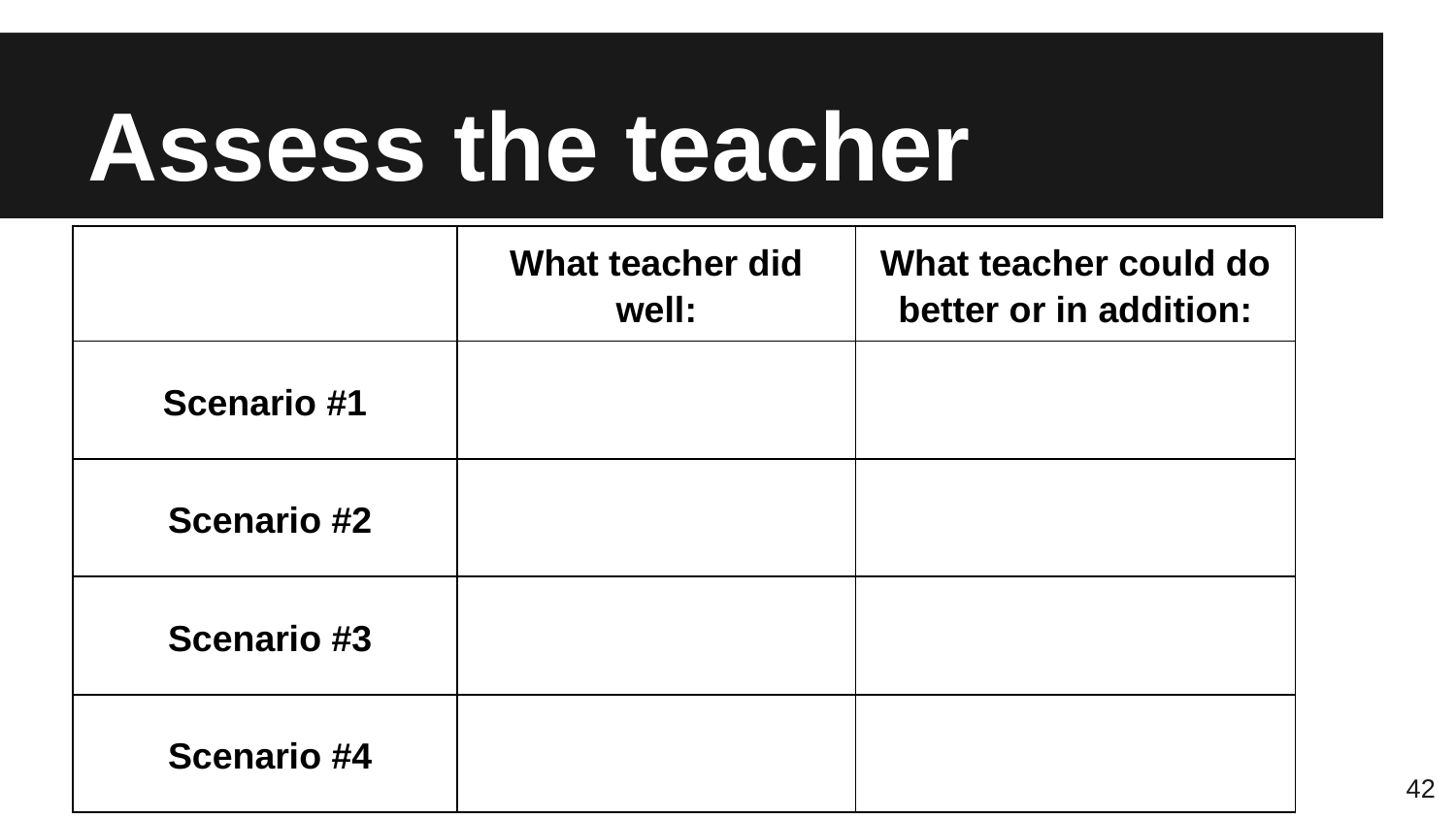

# Assess the teacher
|  | What teacher did well: | What teacher could do better or in addition: |
| --- | --- | --- |
| Scenario #1 |  |  |
| Scenario #2 |  |  |
| Scenario #3 |  |  |
| Scenario #4 |  |  |
42